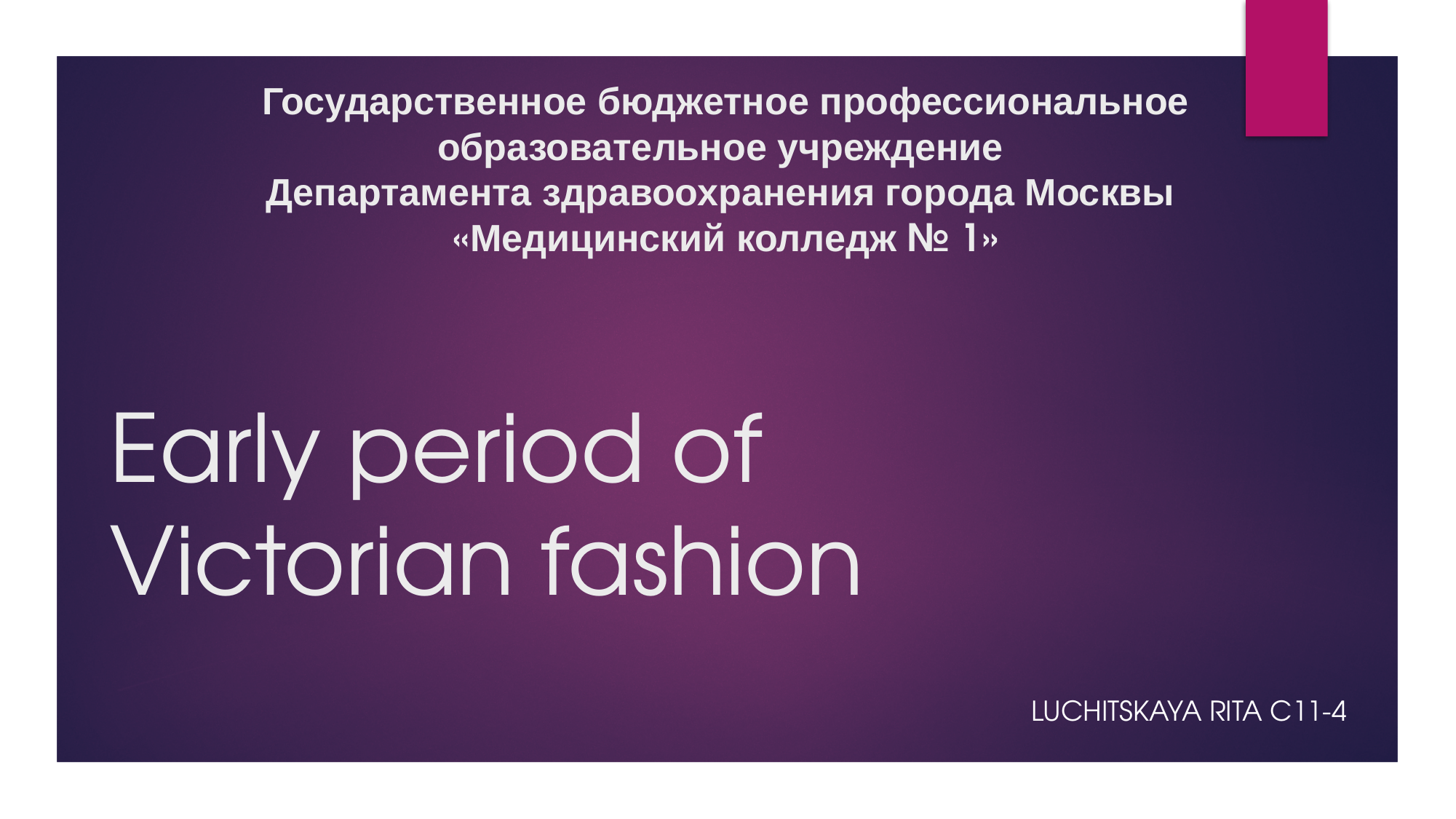

# Государственное бюджетное профессиональное образовательное учреждение  Департамента здравоохранения города Москвы  «Медицинский колледж № 1»
Early period of Victorian fashion
Luchitskaya Rita c11-4